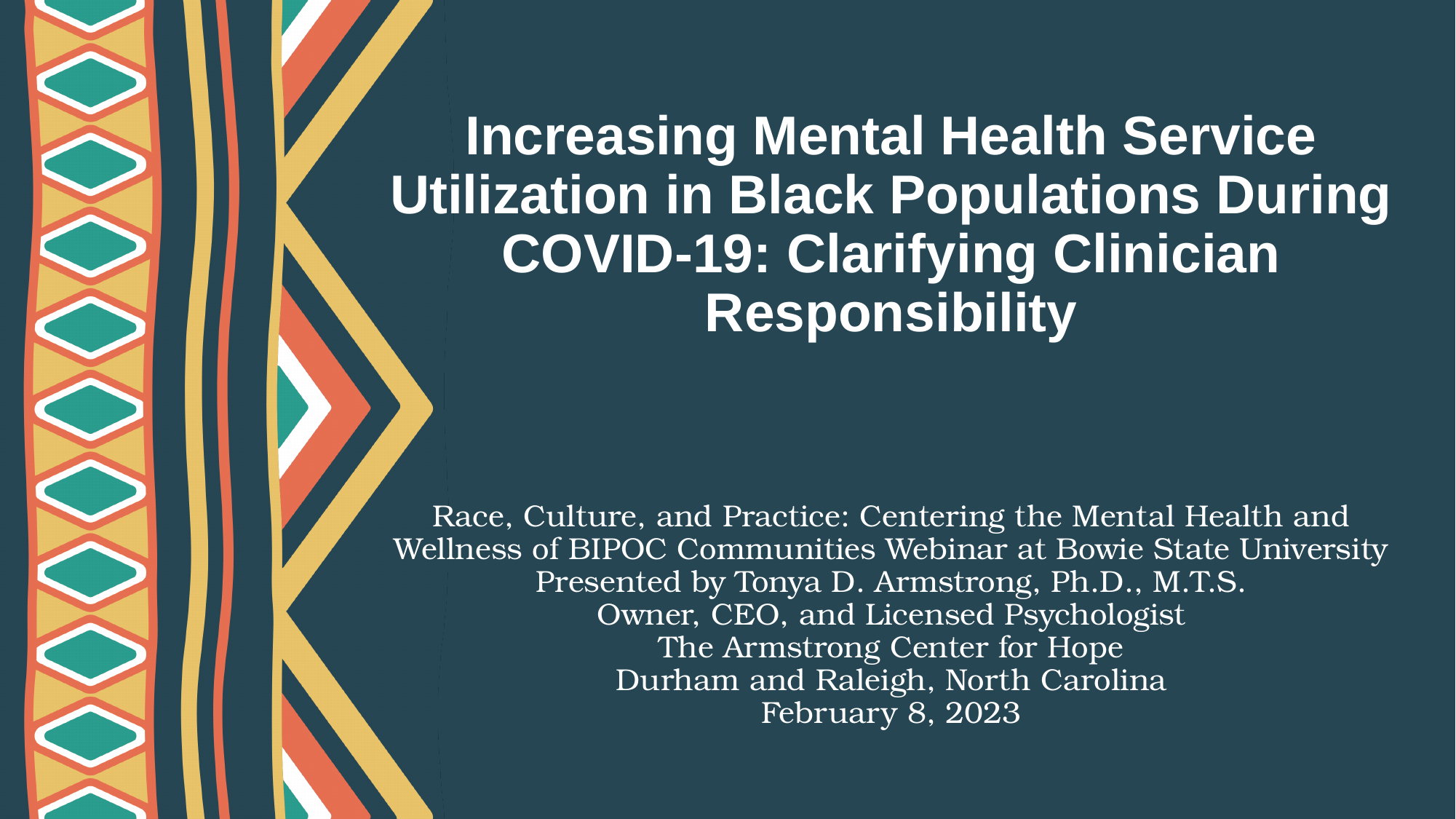

# Increasing Mental Health Service Utilization in Black Populations During COVID-19: Clarifying Clinician Responsibility Race, Culture, and Practice: Centering the Mental Health and Wellness of BIPOC Communities Webinar at Bowie State University Presented by Tonya D. Armstrong, Ph.D., M.T.S. Owner, CEO, and Licensed Psychologist The Armstrong Center for Hope Durham and Raleigh, North Carolina February 8, 2023